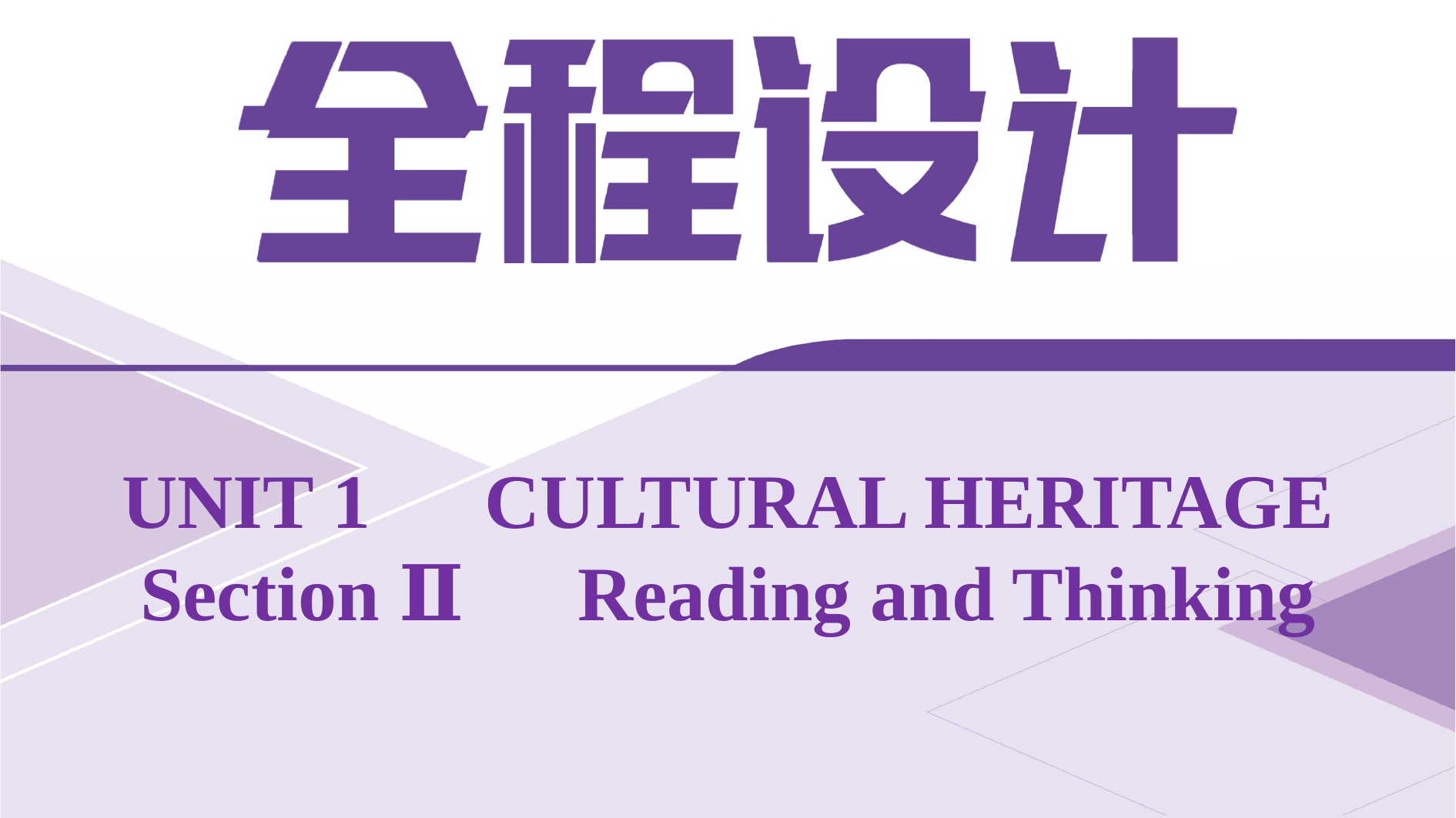

UNIT 1　CULTURAL HERITAGE
Section Ⅱ　Reading and Thinking